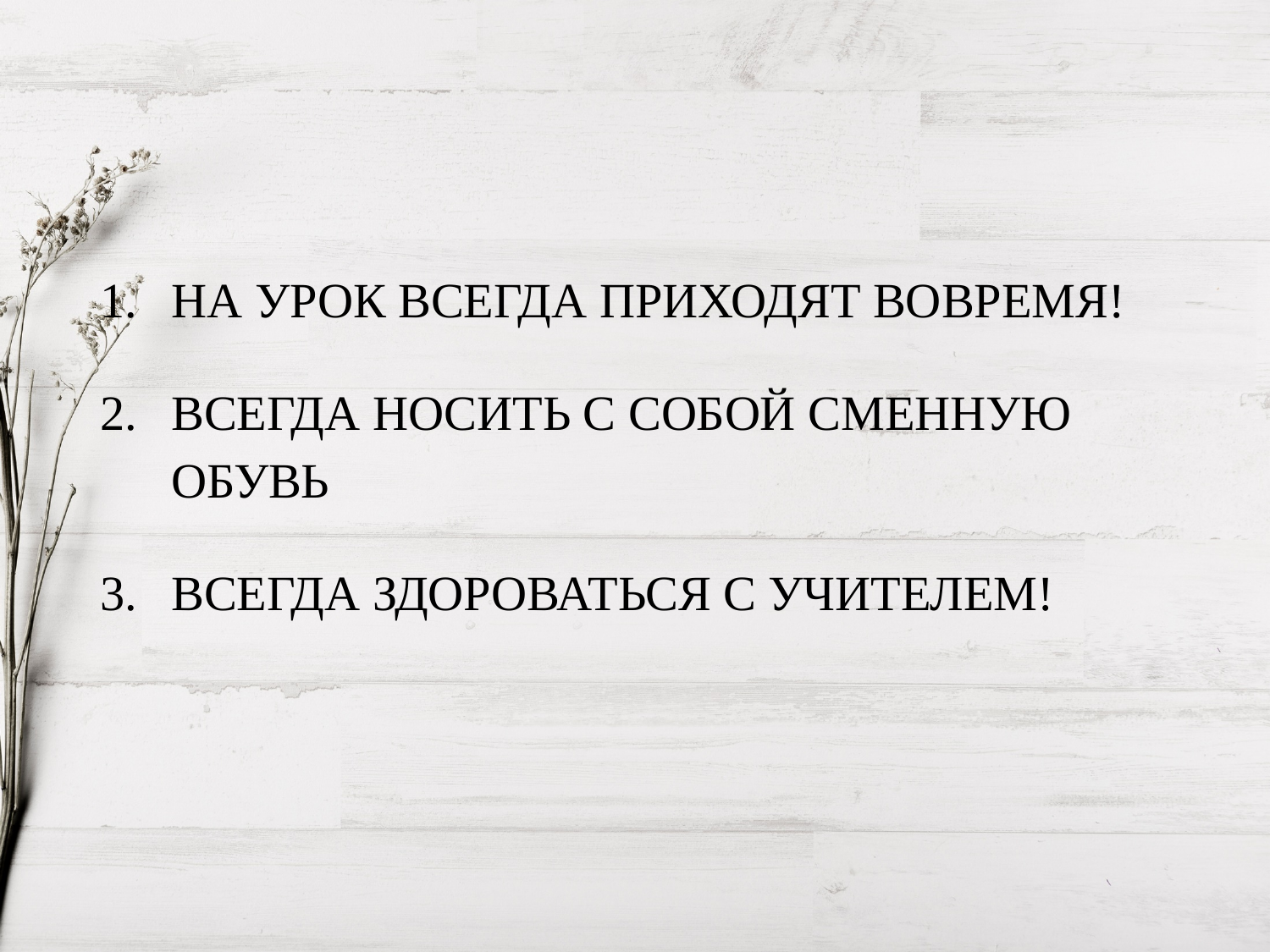

#
НА УРОК ВСЕГДА ПРИХОДЯТ ВОВРЕМЯ!
ВСЕГДА НОСИТЬ С СОБОЙ СМЕННУЮ ОБУВЬ
ВСЕГДА ЗДОРОВАТЬСЯ С УЧИТЕЛЕМ!